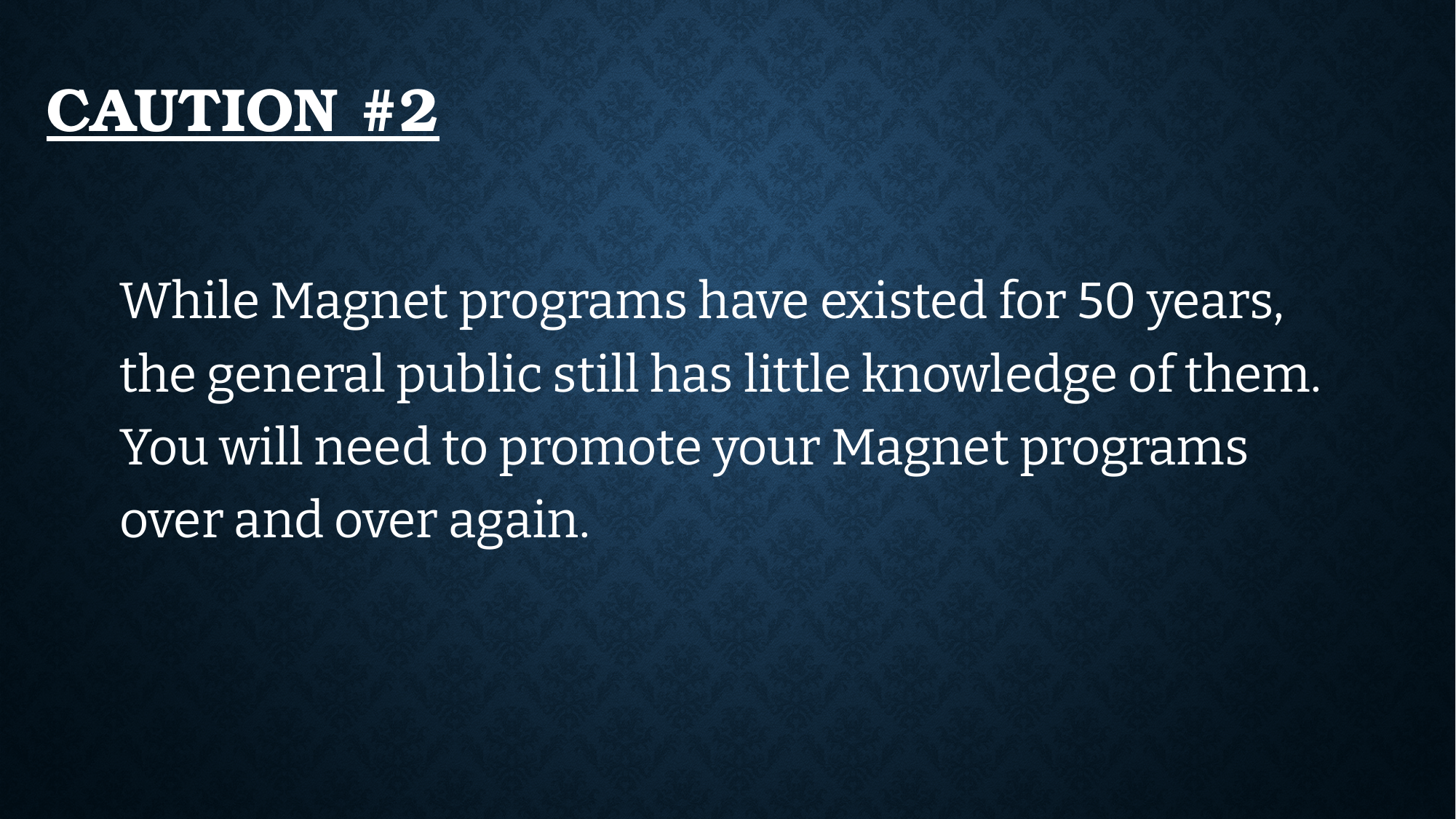

# Caution #2
While Magnet programs have existed for 50 years, the general public still has little knowledge of them. You will need to promote your Magnet programs over and over again.